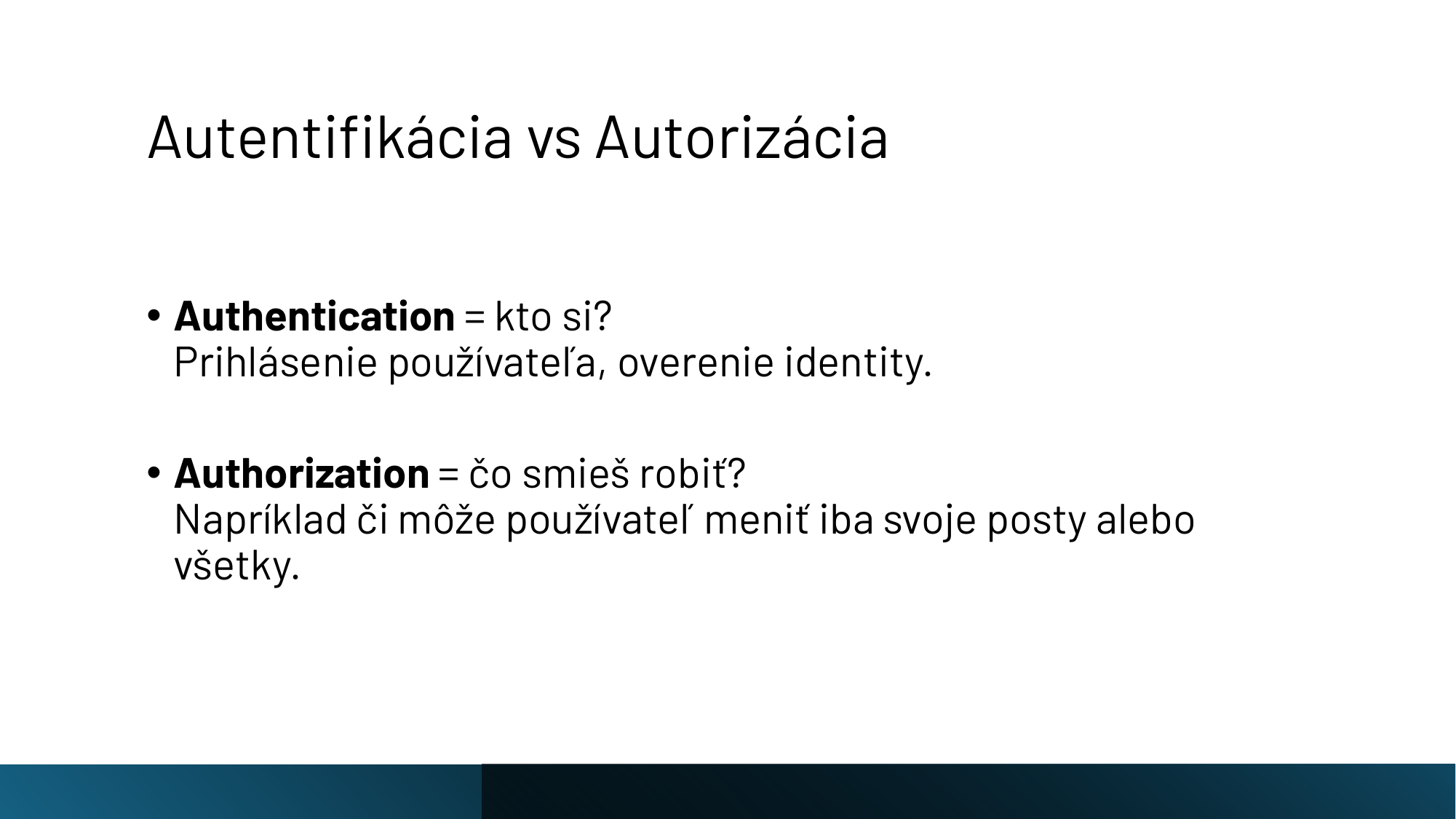

# Autentifikácia vs Autorizácia
Authentication = kto si?
Prihlásenie používateľa, overenie identity.
Authorization = čo smieš robiť?
Napríklad či môže používateľ meniť iba svoje posty alebo všetky.